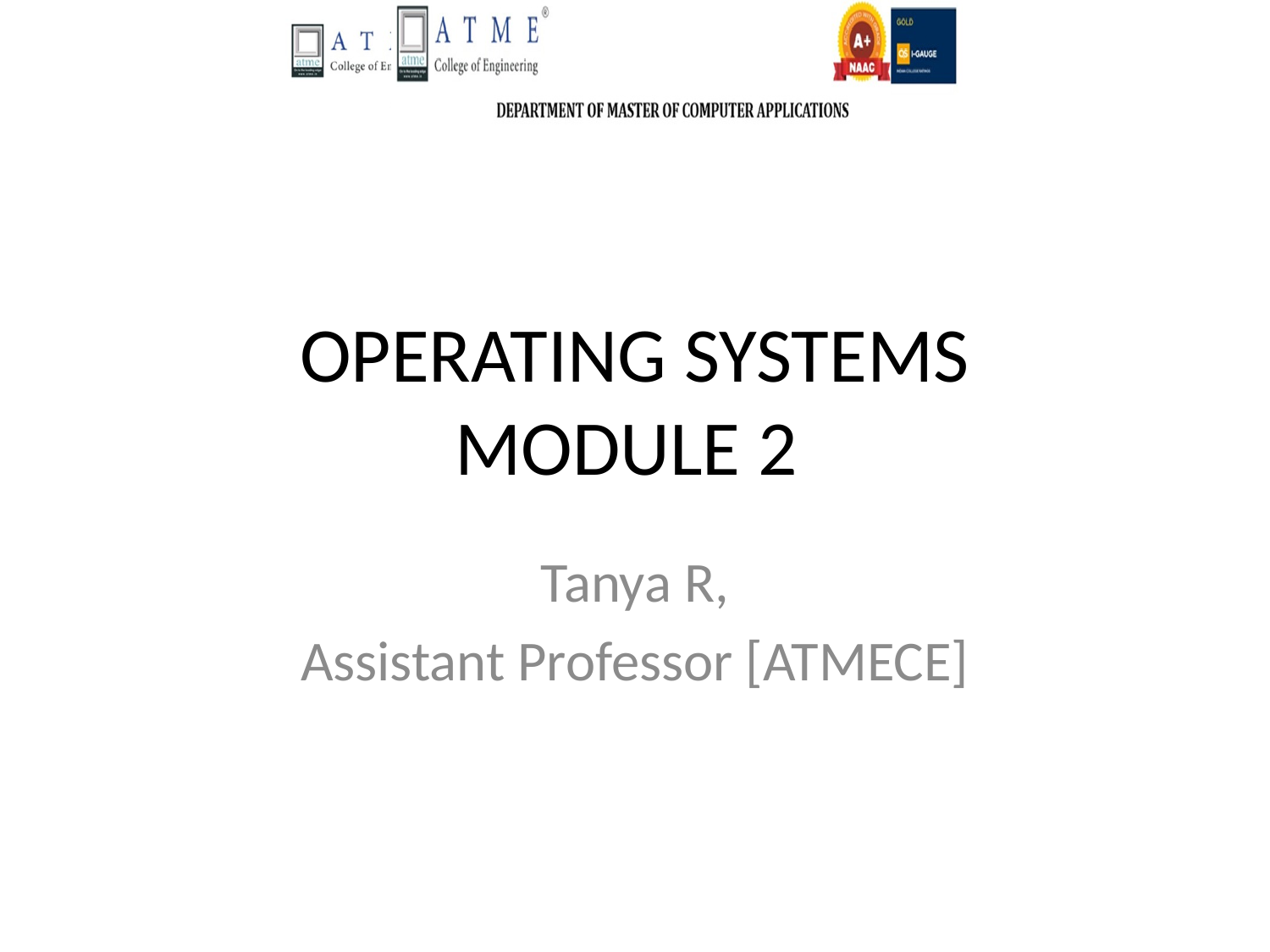

# OPERATING SYSTEMS MODULE 2
Tanya R,
Assistant Professor [ATMECE]